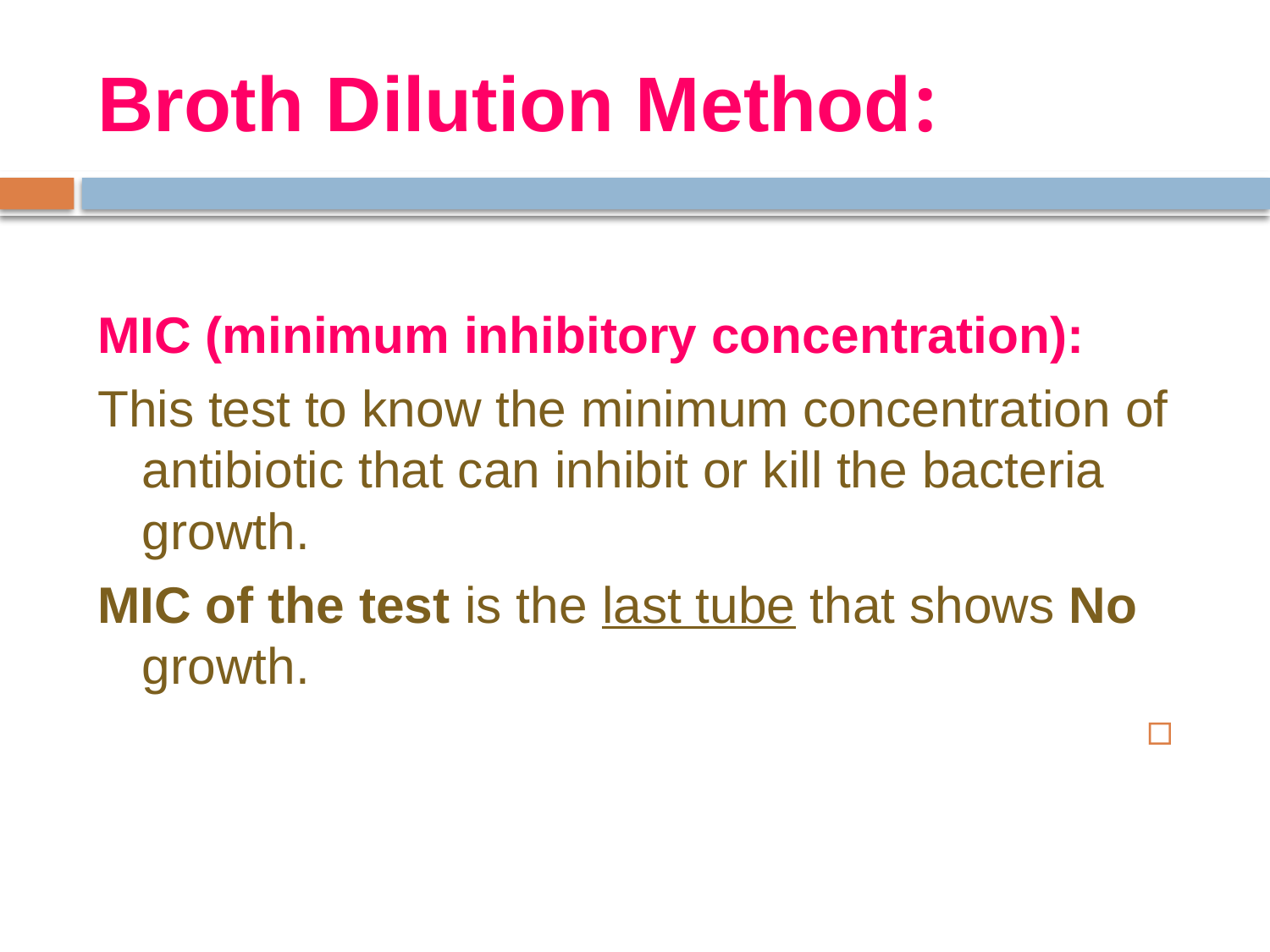

# :Broth Dilution Method

MIC (minimum inhibitory concentration):
This test to know the minimum concentration of antibiotic that can inhibit or kill the bacteria growth.
MIC of the test is the last tube that shows No growth.